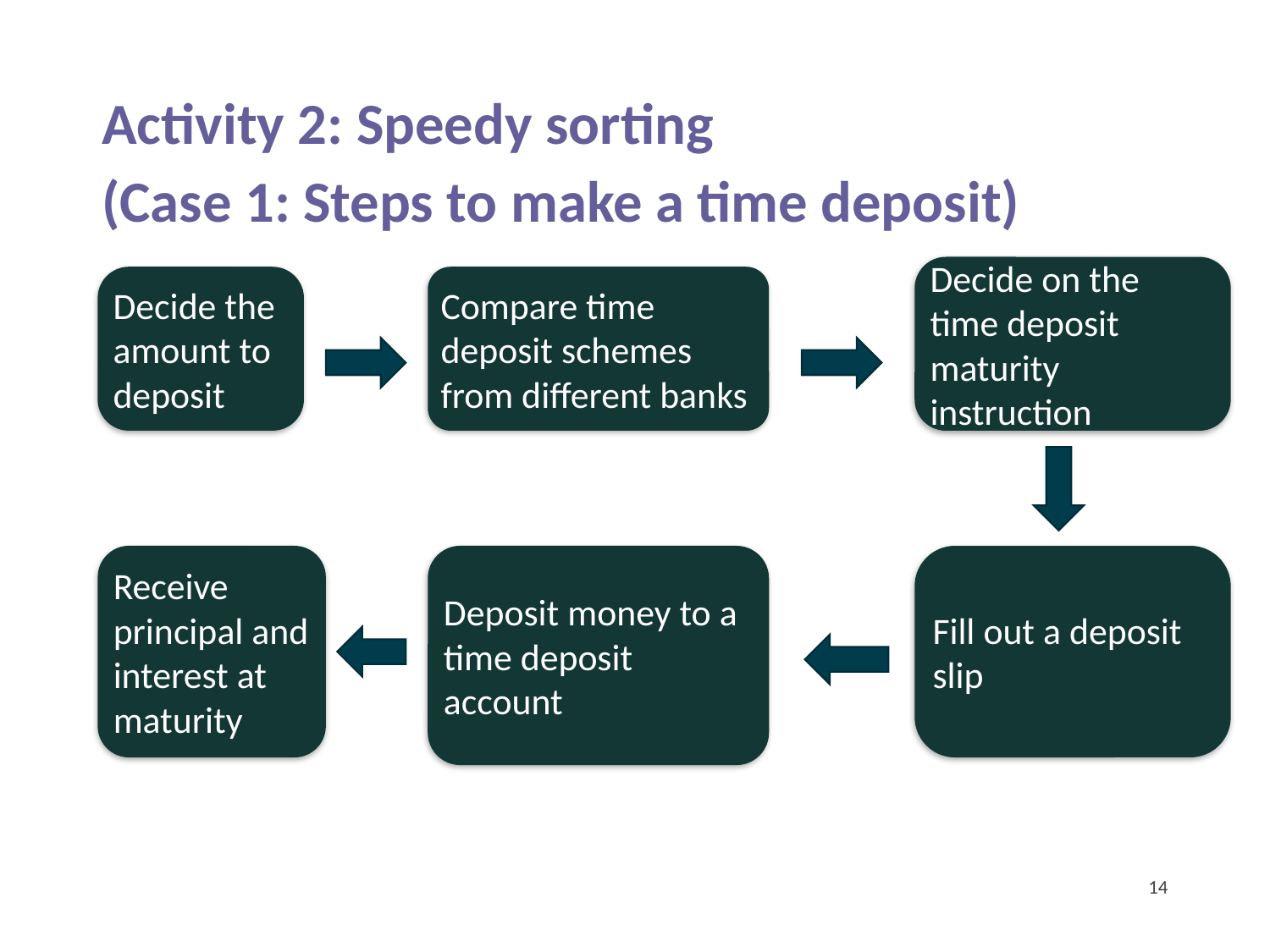

Activity 2: Speedy sorting
(Case 1: Steps to make a time deposit)
Decide on the time deposit maturity instruction
Decide the amount to deposit
Compare time deposit schemes from different banks

Receive principal and interest at maturity
Deposit money to a time deposit account
Fill out a deposit slip

14